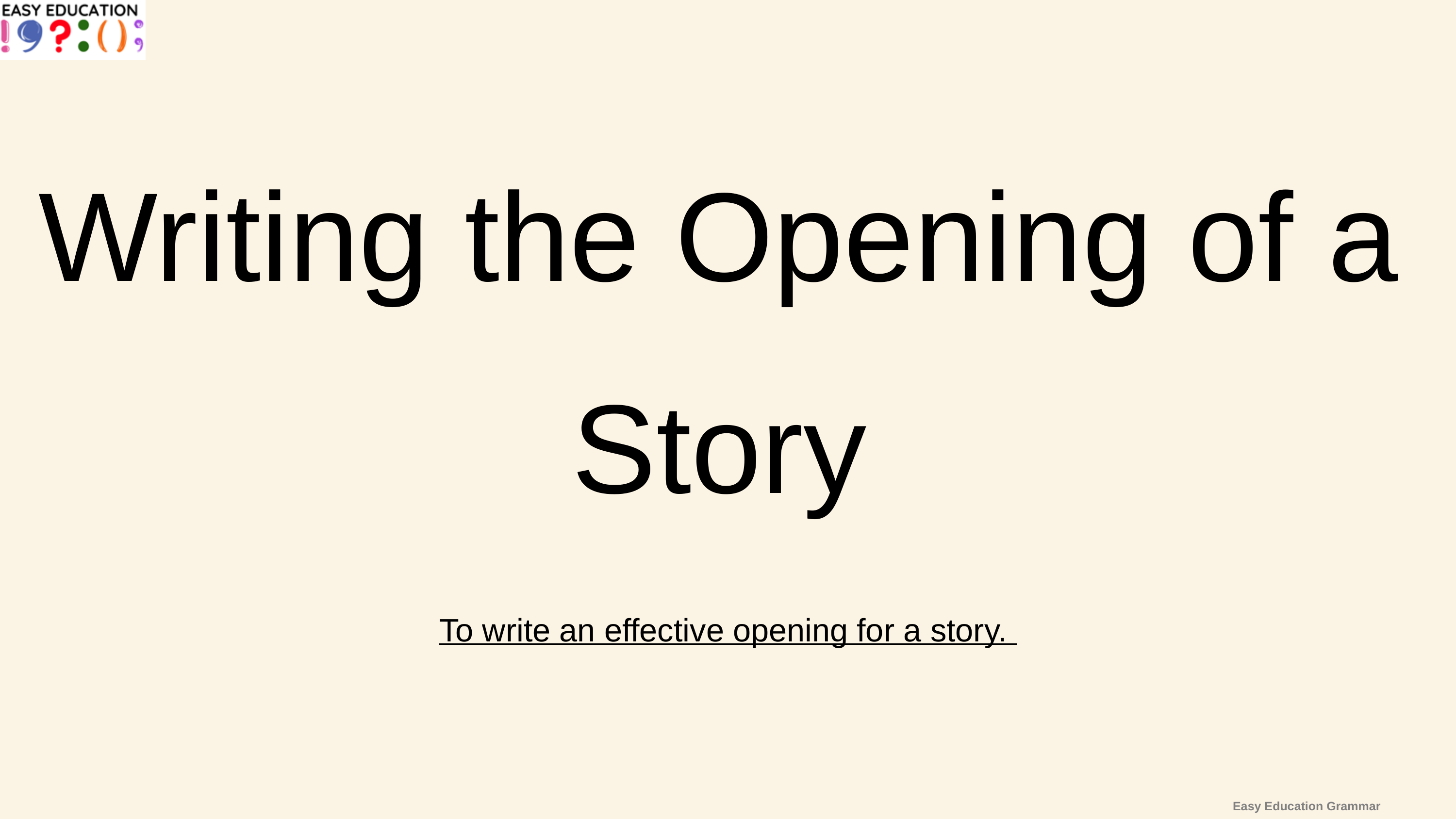

Writing the Opening of a Story
To write an effective opening for a story.